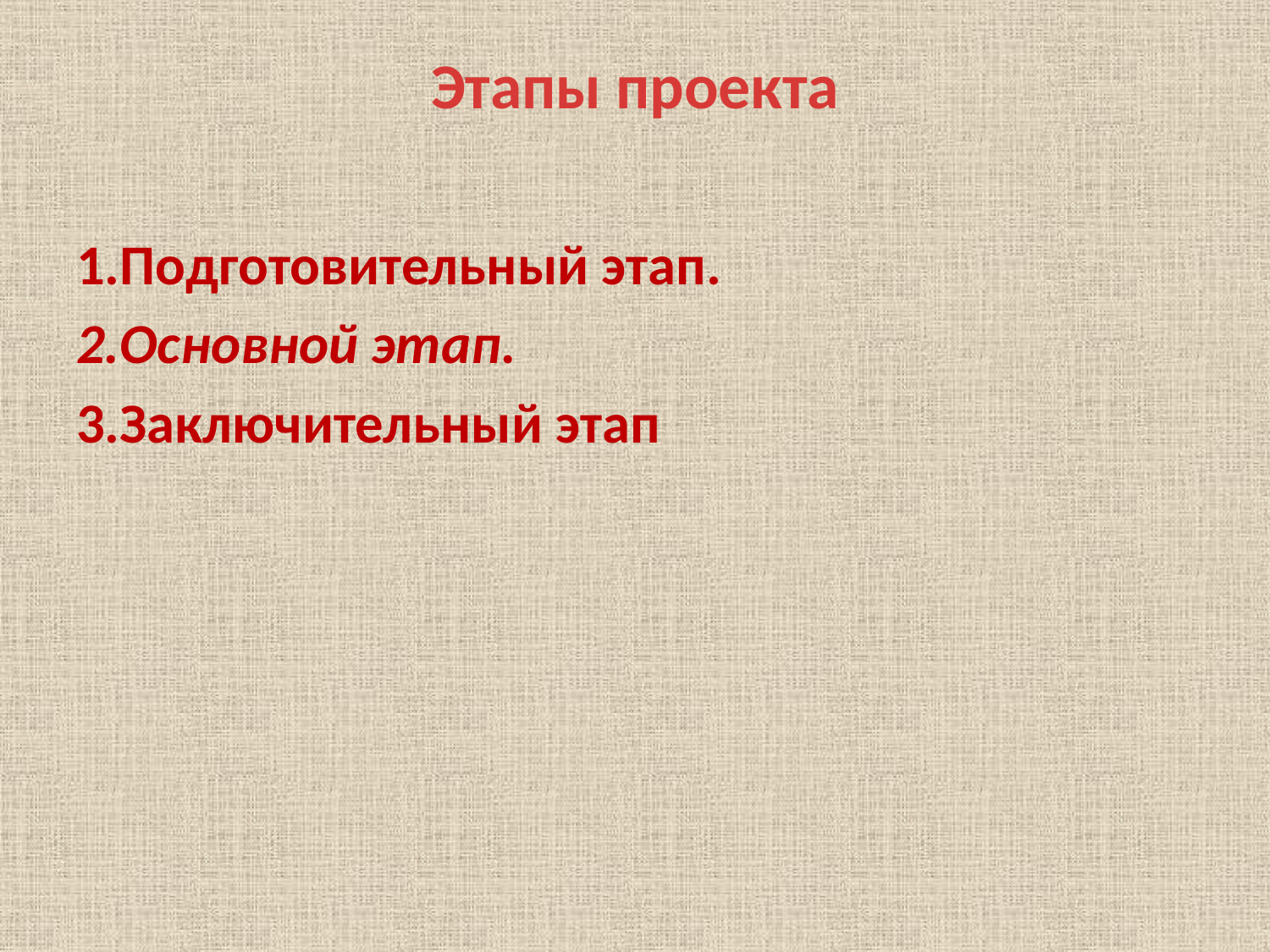

# Этапы проекта
1.Подготовительный этап.
2.Основной этап.
3.Заключительный этап